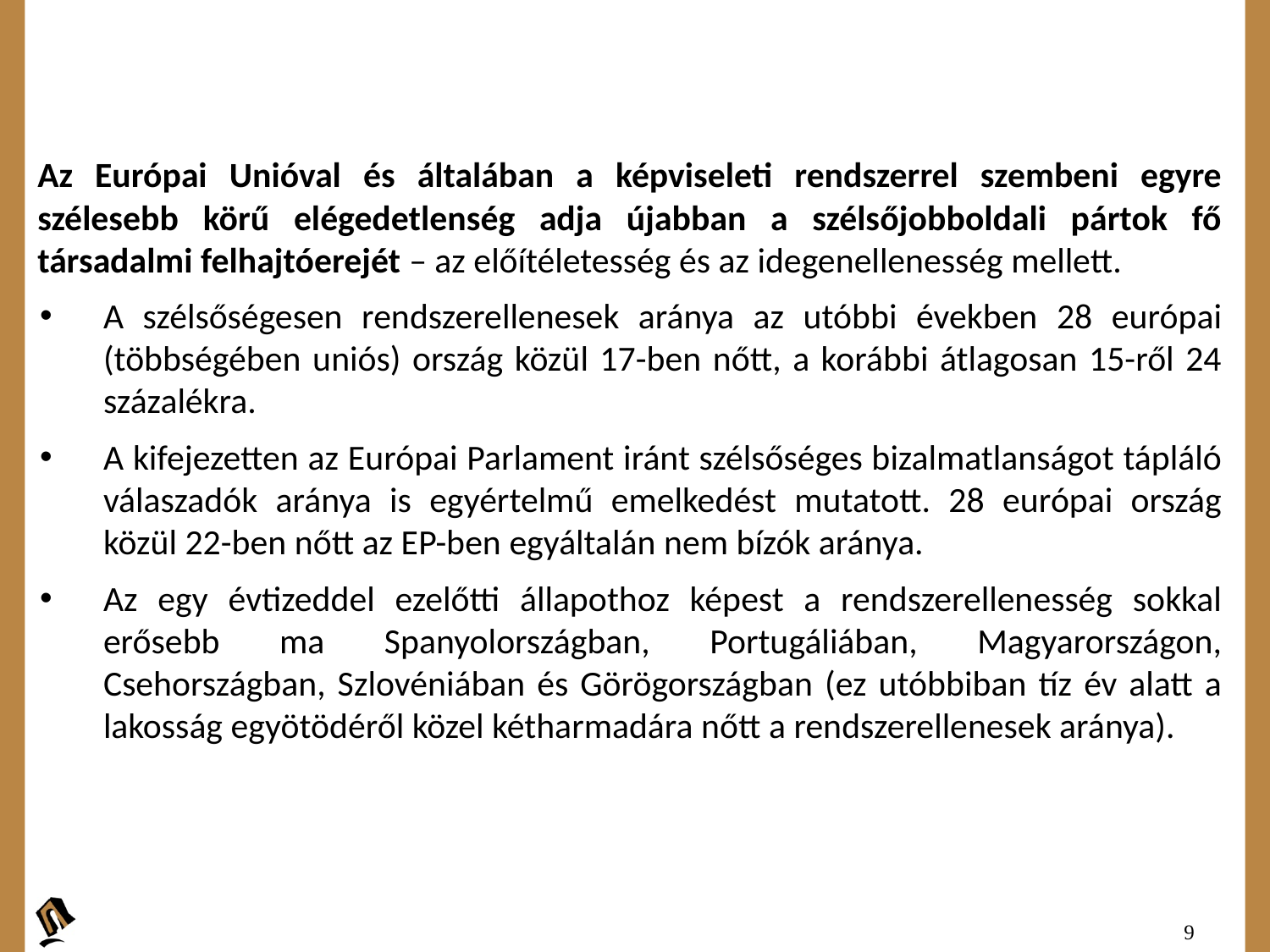

Az Európai Unióval és általában a képviseleti rendszerrel szembeni egyre szélesebb körű elégedetlenség adja újabban a szélsőjobboldali pártok fő társadalmi felhajtóerejét – az előítéletesség és az idegenellenesség mellett.
A szélsőségesen rendszerellenesek aránya az utóbbi években 28 európai (többségében uniós) ország közül 17-ben nőtt, a korábbi átlagosan 15-ről 24 százalékra.
A kifejezetten az Európai Parlament iránt szélsőséges bizalmatlanságot tápláló válaszadók aránya is egyértelmű emelkedést mutatott. 28 európai ország közül 22-ben nőtt az EP-ben egyáltalán nem bízók aránya.
Az egy évtizeddel ezelőtti állapothoz képest a rendszerellenesség sokkal erősebb ma Spanyolországban, Portugáliában, Magyarországon, Csehországban, Szlovéniában és Görögországban (ez utóbbiban tíz év alatt a lakosság egyötödéről közel kétharmadára nőtt a rendszerellenesek aránya).